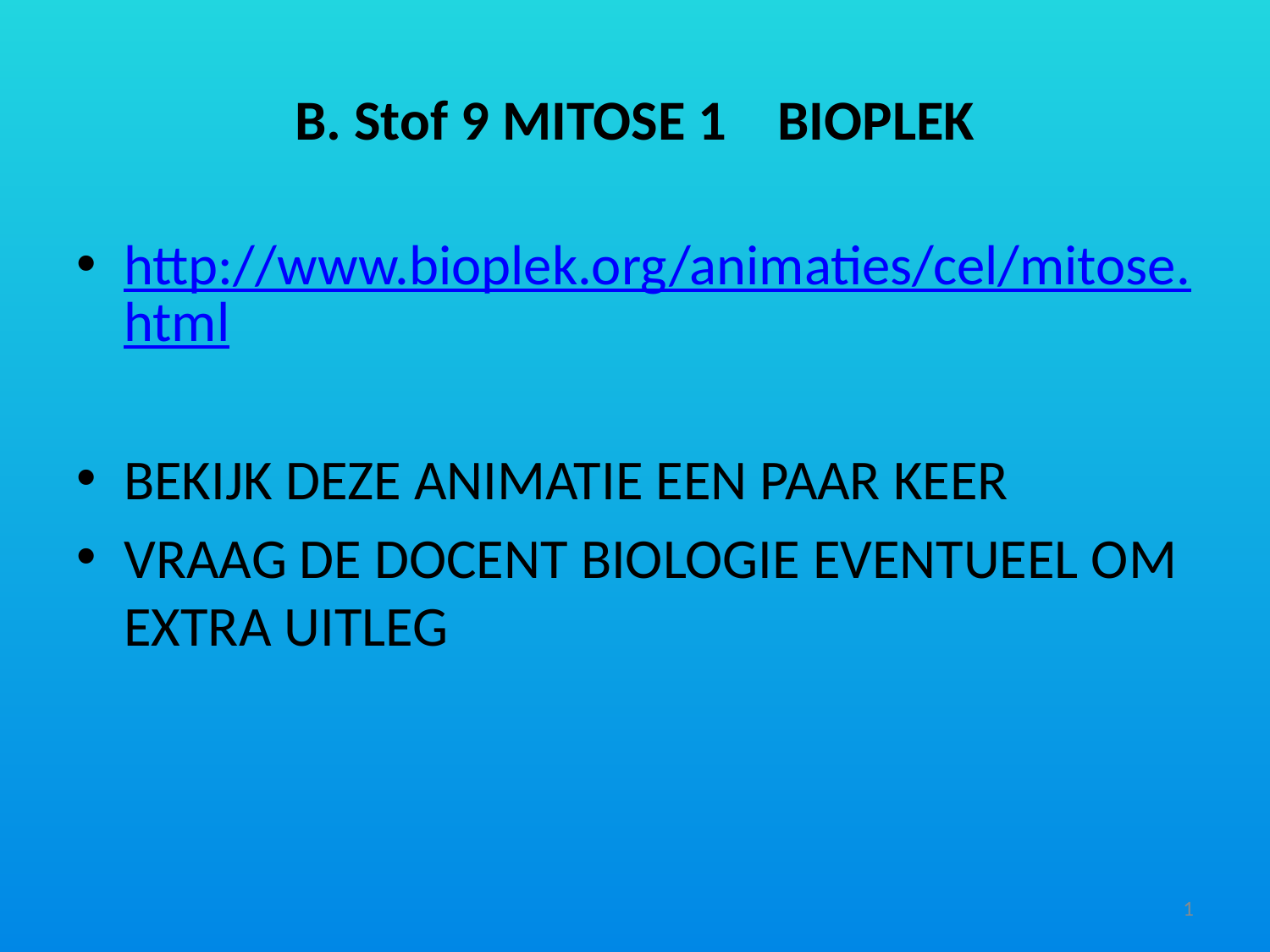

# B. Stof 9 MITOSE 1    BIOPLEK
http://www.bioplek.org/animaties/cel/mitose.html

BEKIJK DEZE ANIMATIE EEN PAAR KEER
VRAAG DE DOCENT BIOLOGIE EVENTUEEL OM EXTRA UITLEG
1